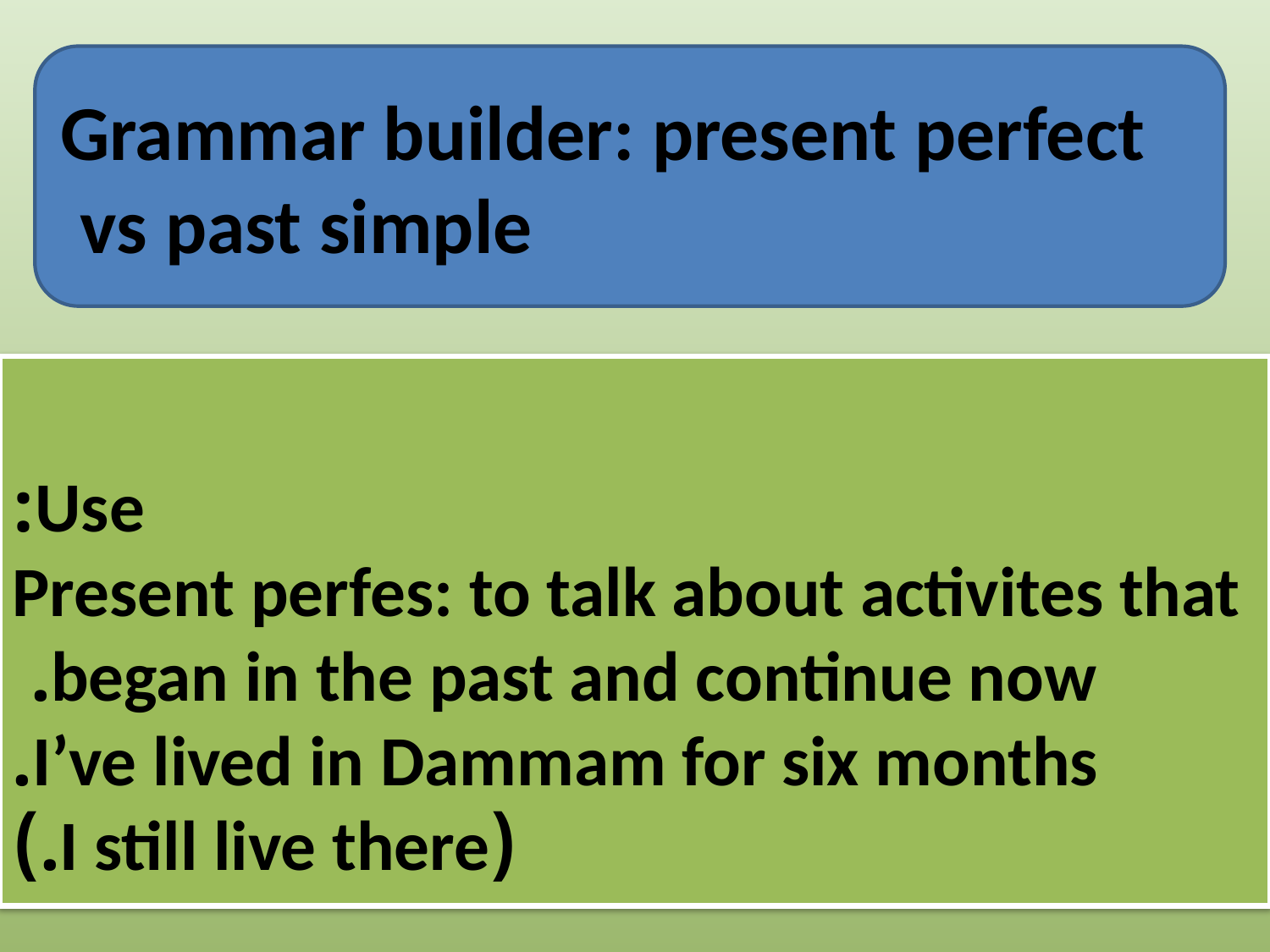

Grammar builder: present perfect vs past simple

Use:
Present perfes: to talk about activites that began in the past and continue now.
I’ve lived in Dammam for six months.
(I still live there.)